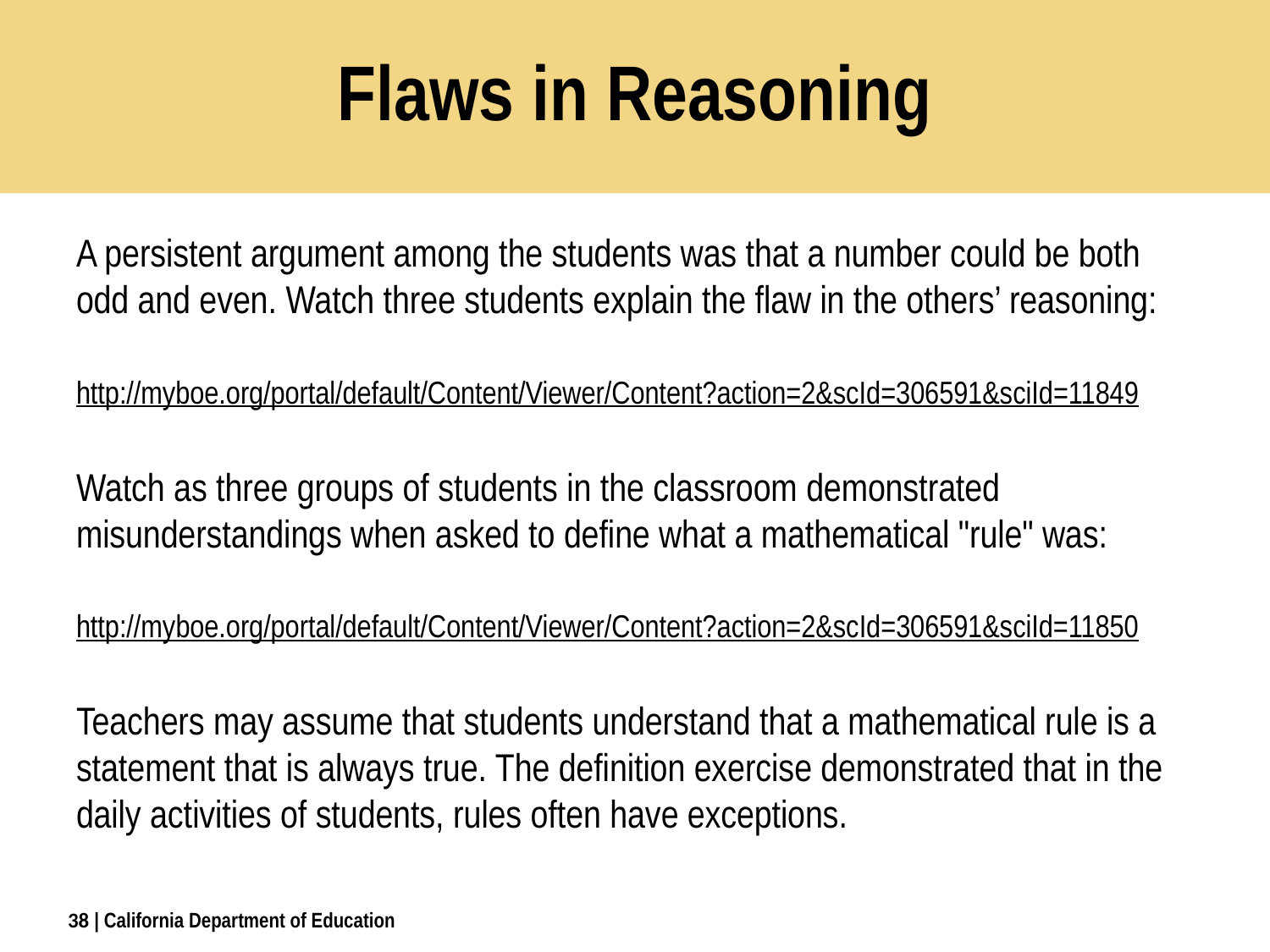

# Flaws in Reasoning
A persistent argument among the students was that a number could be both odd and even. Watch three students explain the flaw in the others’ reasoning:

http://myboe.org/portal/default/Content/Viewer/Content?action=2&scId=306591&sciId=11849

Watch as three groups of students in the classroom demonstrated misunderstandings when asked to define what a mathematical "rule" was:

http://myboe.org/portal/default/Content/Viewer/Content?action=2&scId=306591&sciId=11850

Teachers may assume that students understand that a mathematical rule is a statement that is always true. The definition exercise demonstrated that in the daily activities of students, rules often have exceptions.

38
| California Department of Education